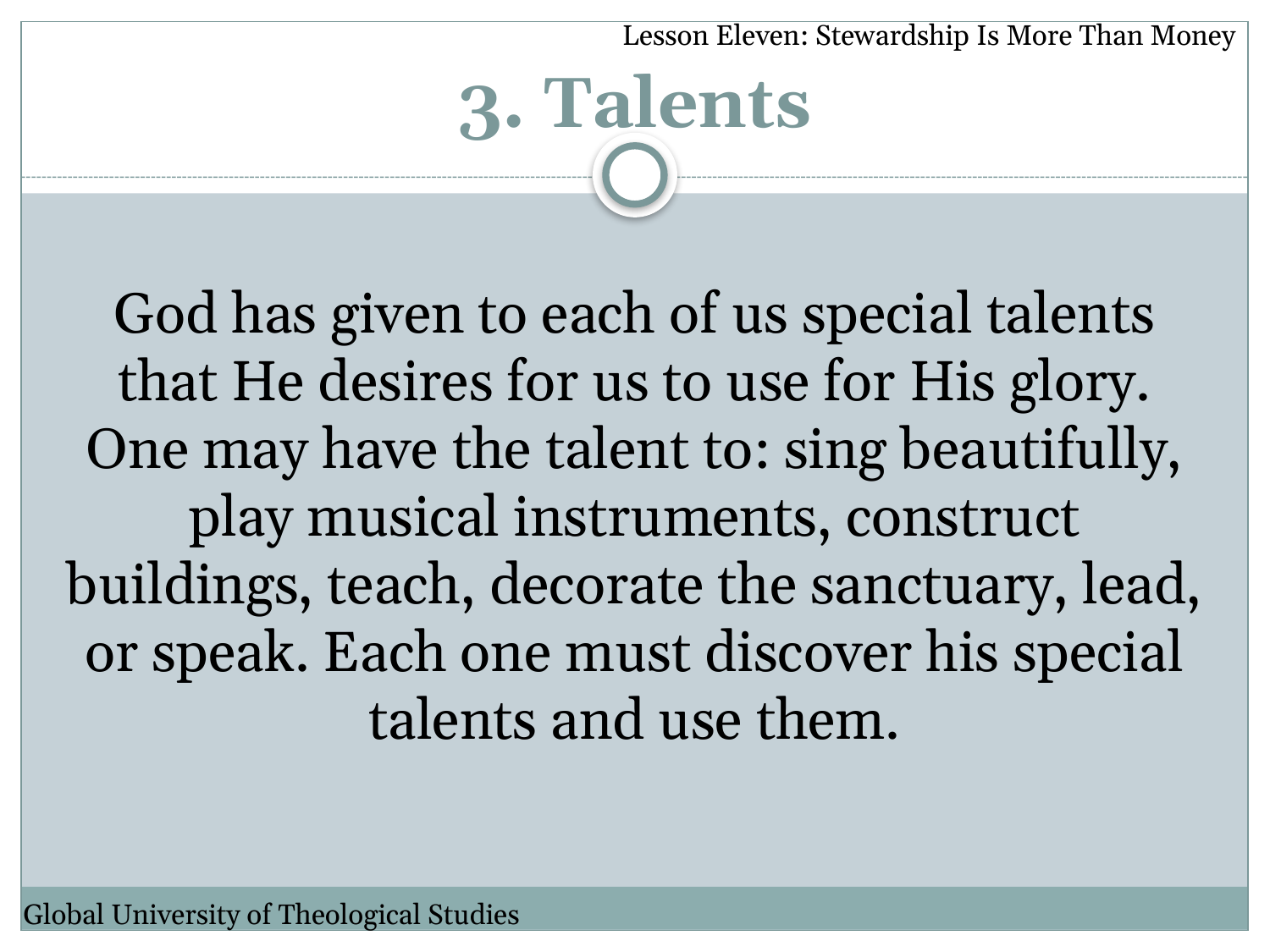

Lesson Eleven: Stewardship Is More Than Money
# 3. Talents
God has given to each of us special talents that He desires for us to use for His glory. One may have the talent to: sing beautifully, play musical instruments, construct buildings, teach, decorate the sanctuary, lead, or speak. Each one must discover his special talents and use them.
Global University of Theological Studies